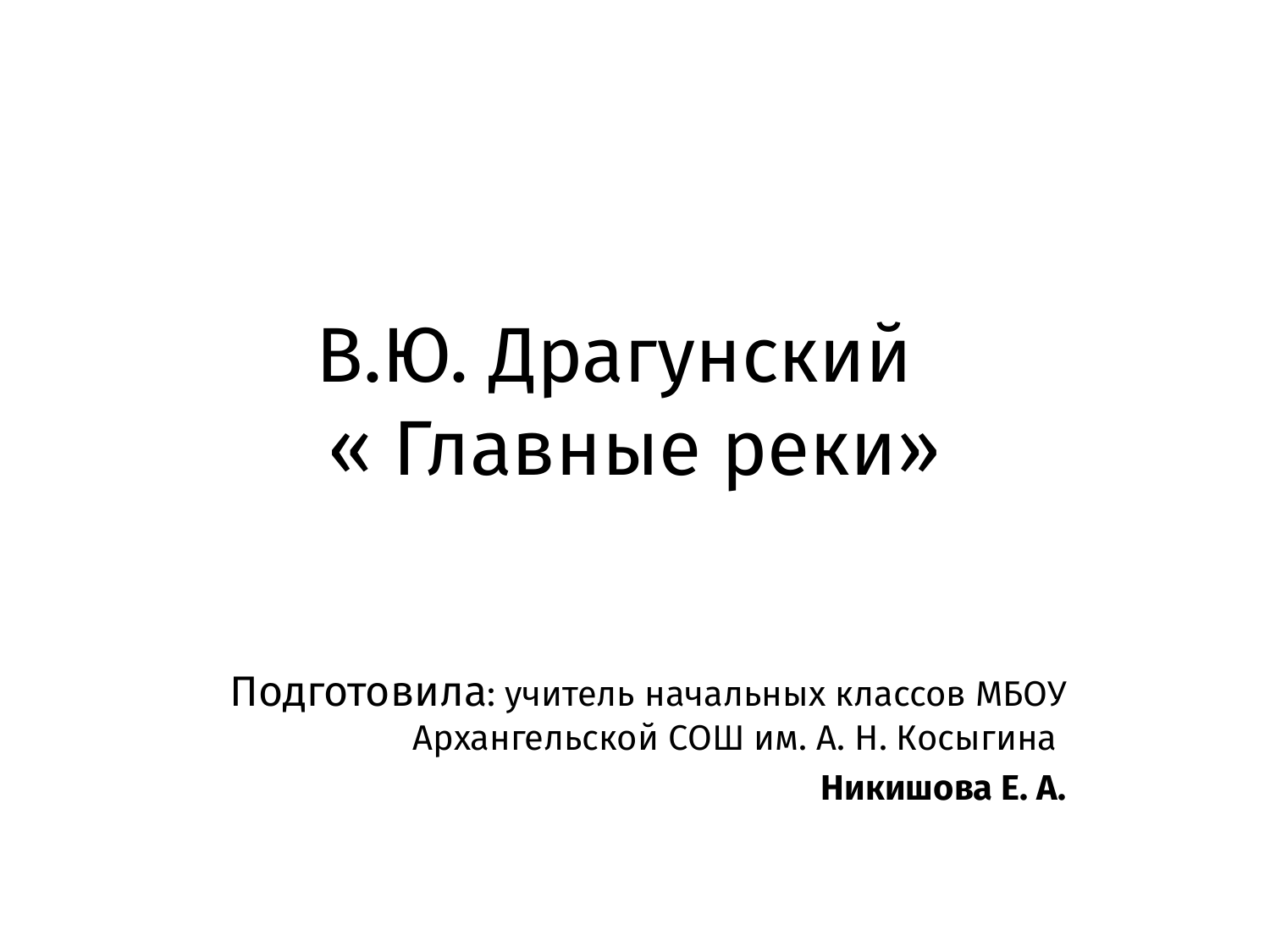

# В.Ю. Драгунский « Главные реки»

         Подготовила: учитель начальных классов МБОУ Архангельской СОШ им. А. Н. Косыгина
Никишова Е. А.